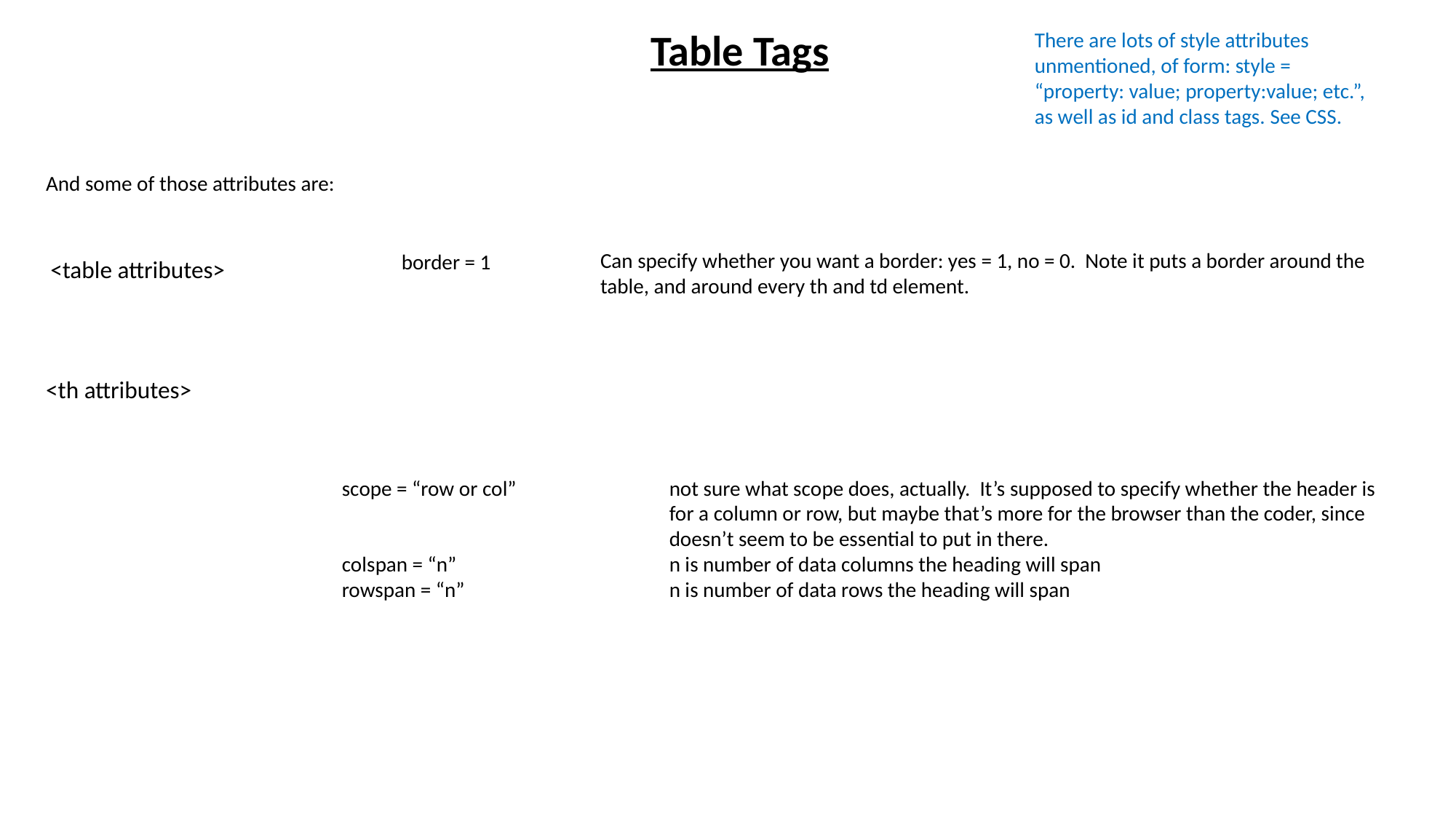

Table Tags
There are lots of style attributes unmentioned, of form: style = “property: value; property:value; etc.”, as well as id and class tags. See CSS.
And some of those attributes are:
Can specify whether you want a border: yes = 1, no = 0.  Note it puts a border around the table, and around every th and td element.
border = 1
<table attributes>
<th attributes>
scope = “row or col”		not sure what scope does, actually.  It’s supposed to specify whether the header is
			for a column or row, but maybe that’s more for the browser than the coder, since
			doesn’t seem to be essential to put in there.
colspan = “n”		n is number of data columns the heading will span
rowspan = “n”		n is number of data rows the heading will span